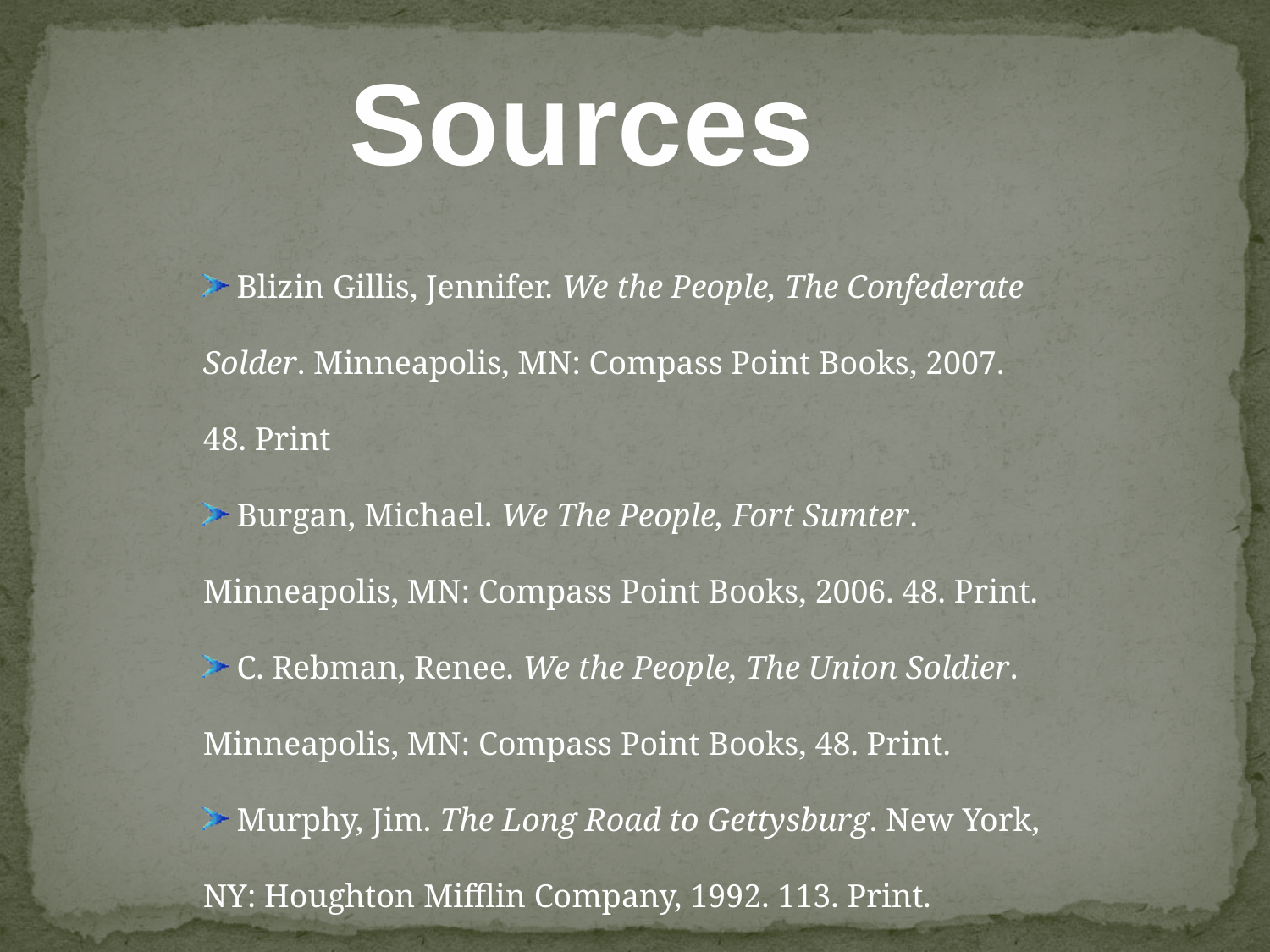

Sources
 Blizin Gillis, Jennifer. We the People, The Confederate Solder. Minneapolis, MN: Compass Point Books, 2007. 48. Print
 Burgan, Michael. We The People, Fort Sumter. Minneapolis, MN: Compass Point Books, 2006. 48. Print.
 C. Rebman, Renee. We the People, The Union Soldier. Minneapolis, MN: Compass Point Books, 48. Print.
 Murphy, Jim. The Long Road to Gettysburg. New York, NY: Houghton Mifflin Company, 1992. 113. Print.